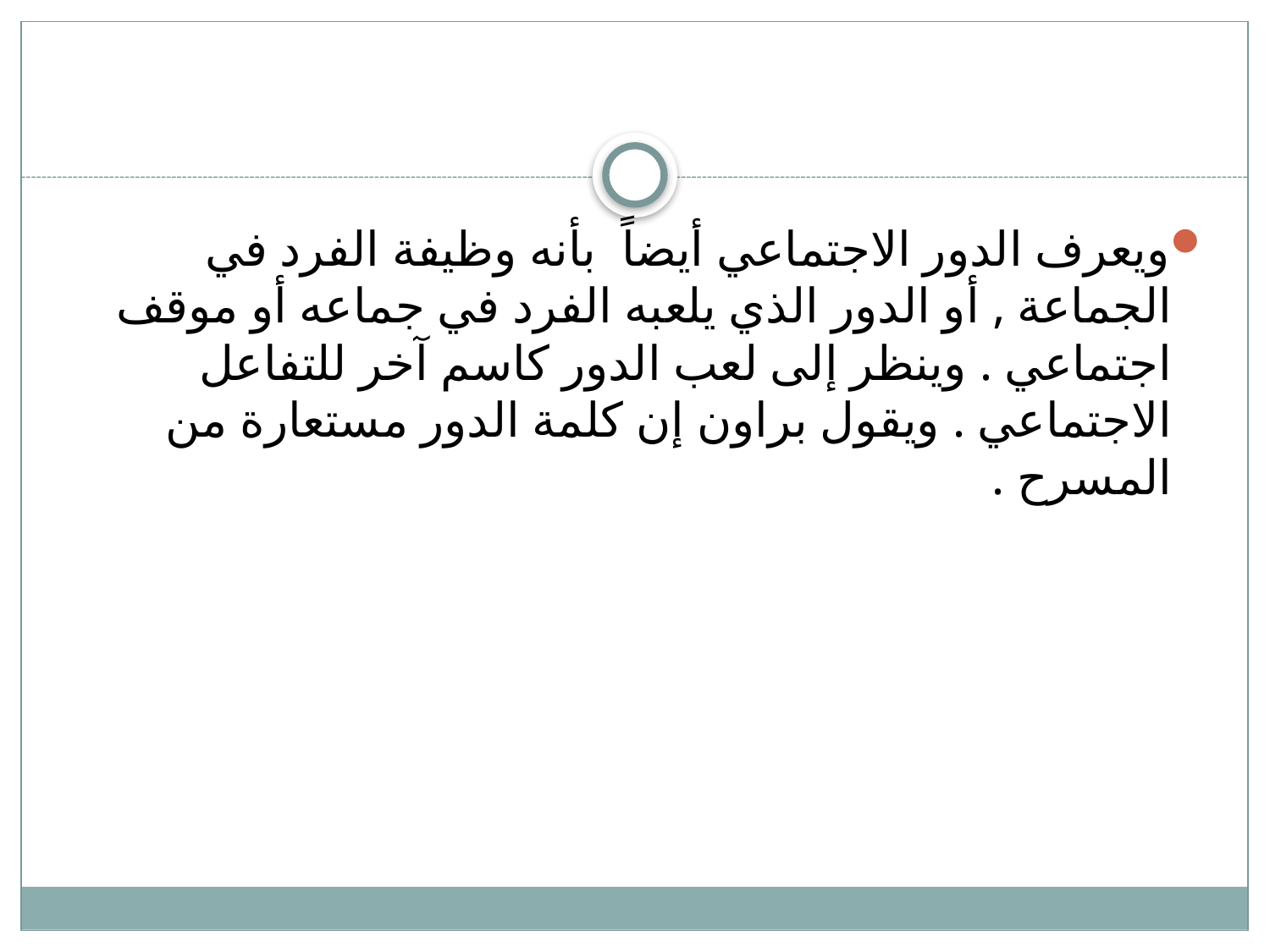

#
ويعرف الدور الاجتماعي أيضاً  بأنه وظيفة الفرد في الجماعة , أو الدور الذي يلعبه الفرد في جماعه أو موقف اجتماعي . وينظر إلى لعب الدور كاسم آخر للتفاعل الاجتماعي . ويقول براون إن كلمة الدور مستعارة من المسرح .